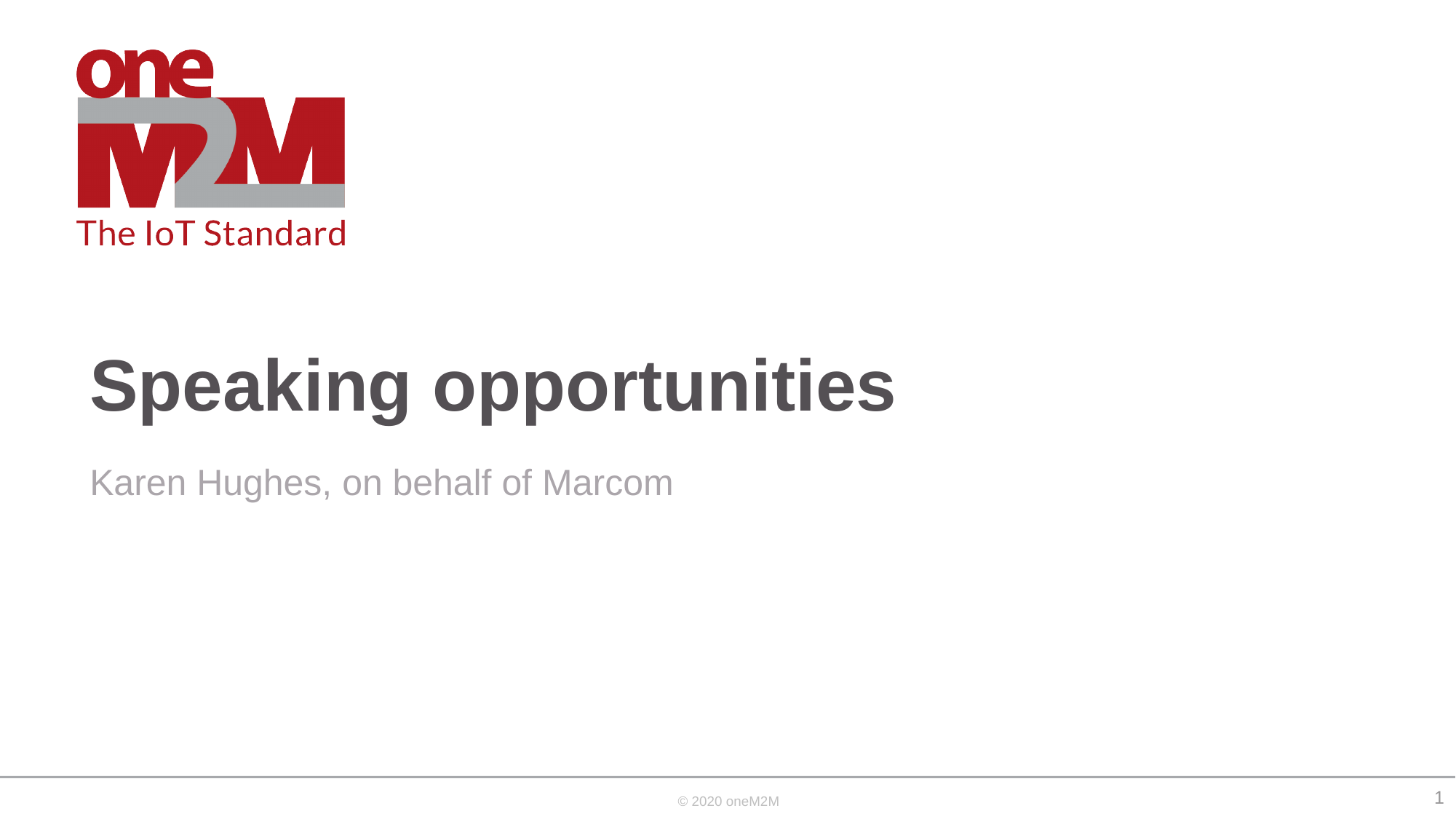

# Speaking opportunities
Karen Hughes, on behalf of Marcom
1